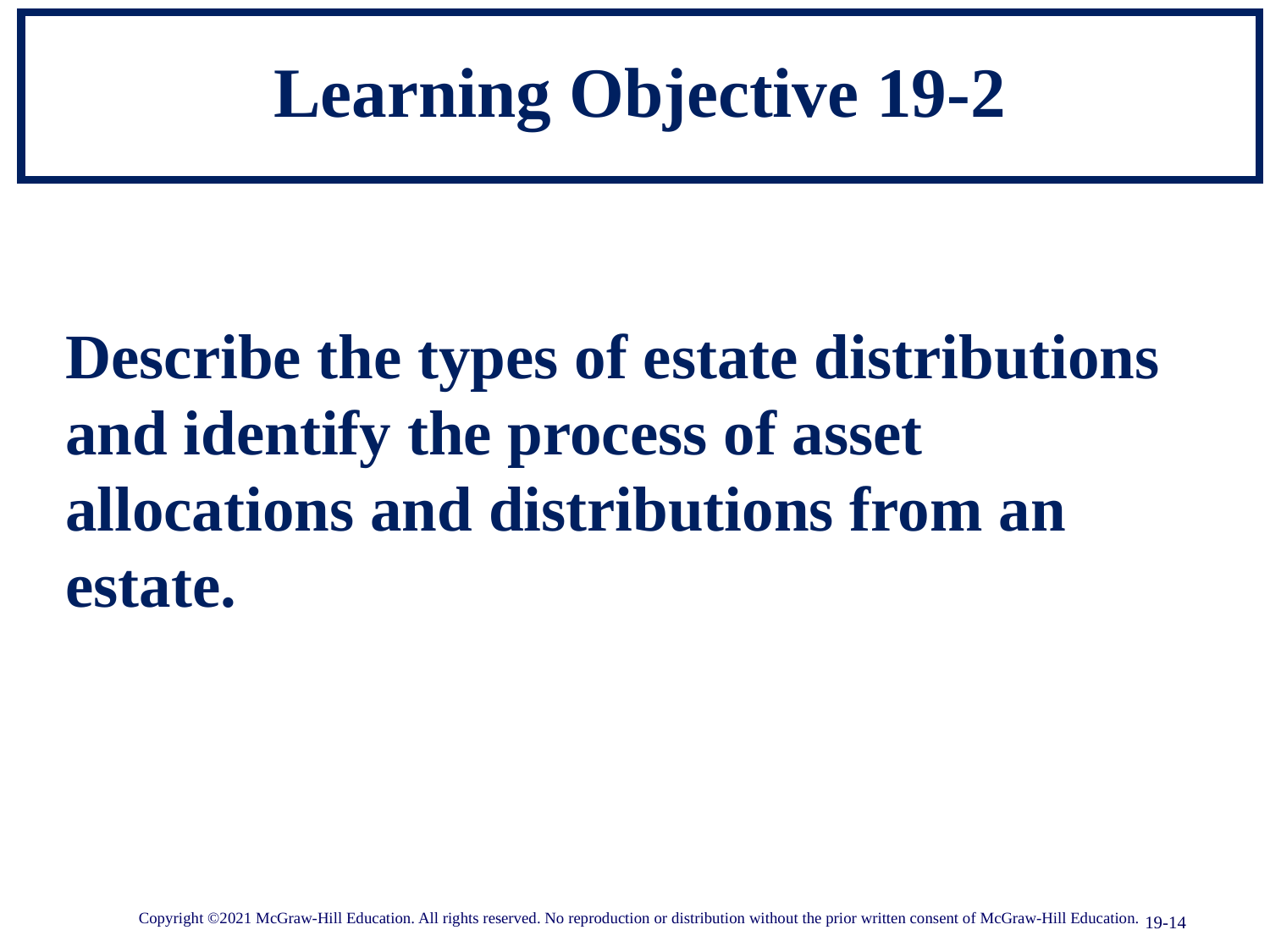

# Learning Objective 19-2

Describe the types of estate distributions and identify the process of asset allocations and distributions from an estate.

Copyright ©2021 McGraw-Hill Education. All rights reserved. No reproduction or distribution without the prior written consent of McGraw-Hill Education.
19-14